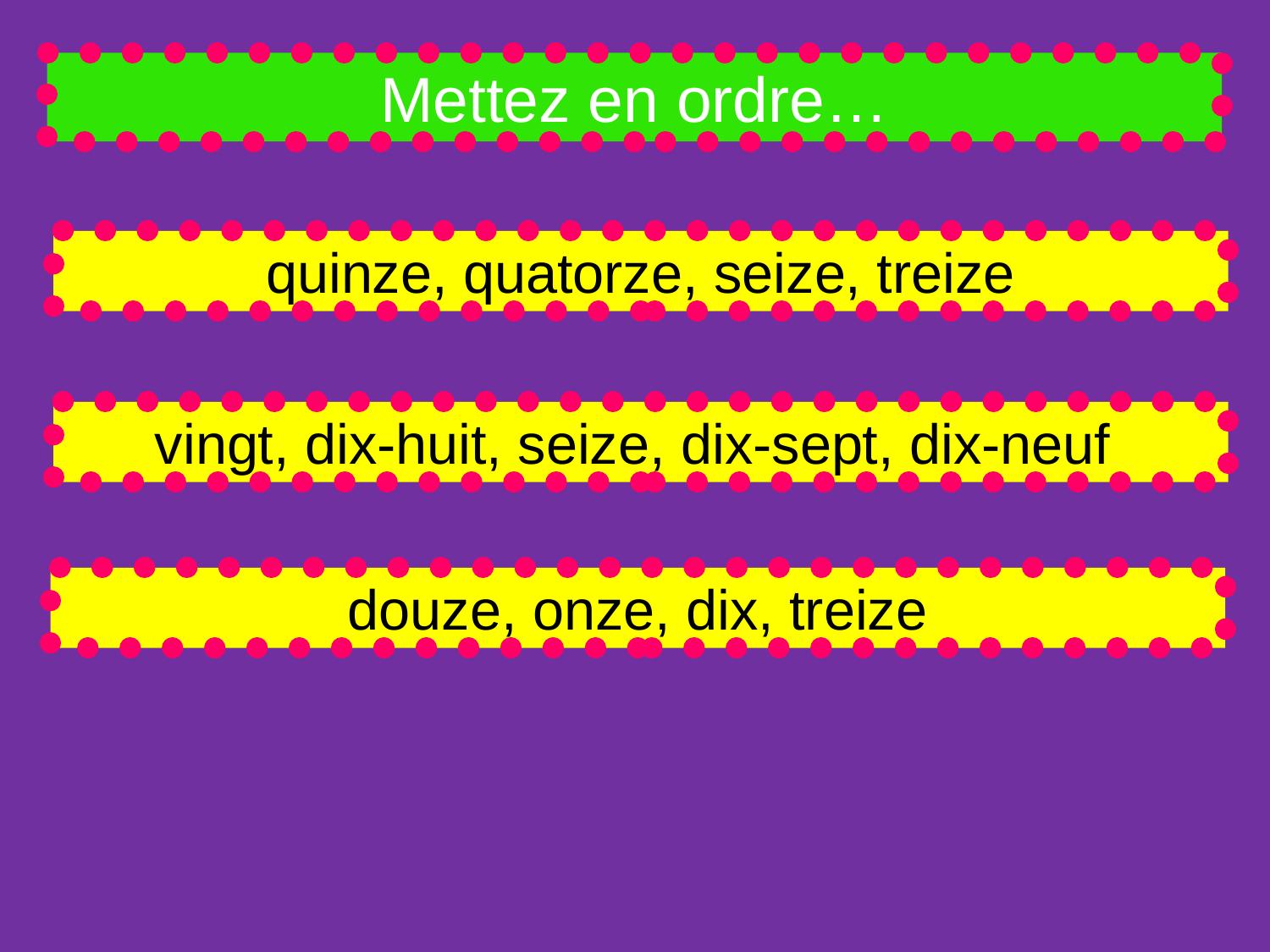

Mettez en ordre…
quinze, quatorze, seize, treize
vingt, dix-huit, seize, dix-sept, dix-neuf
douze, onze, dix, treize